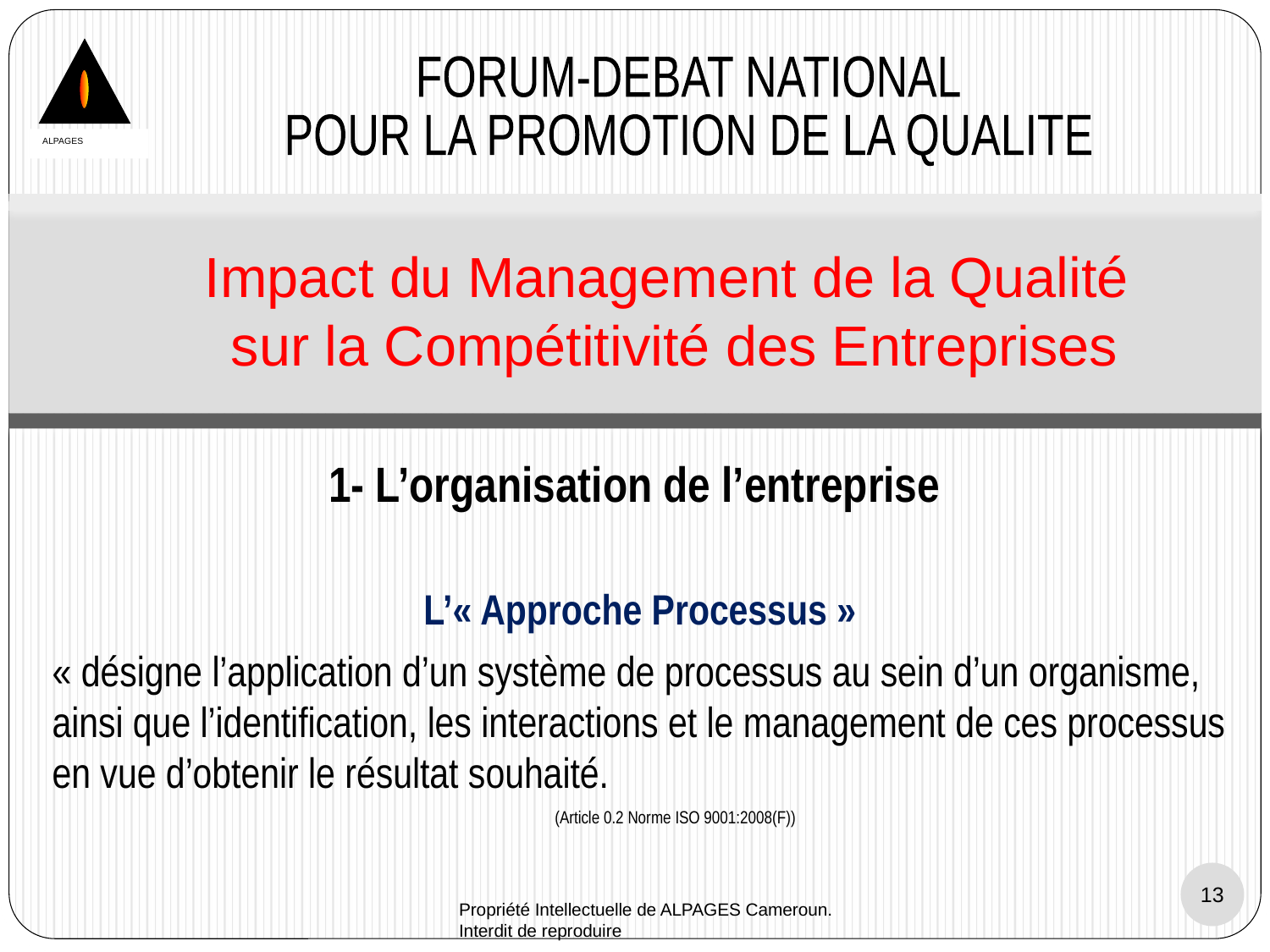

FORUM-DEBAT NATIONAL
POUR LA PROMOTION DE LA QUALITE

ALPAGES
# Impact du Management de la Qualité sur la Compétitivité des Entreprises
1- L’organisation de l’entreprise

L’« Approche Processus »
« désigne l’application d’un système de processus au sein d’un organisme, ainsi que l’identification, les interactions et le management de ces processus en vue d’obtenir le résultat souhaité.
                                                                                                                             (Article 0.2 Norme ISO 9001:2008(F))
13
Propriété Intellectuelle de ALPAGES Cameroun. Interdit de reproduire